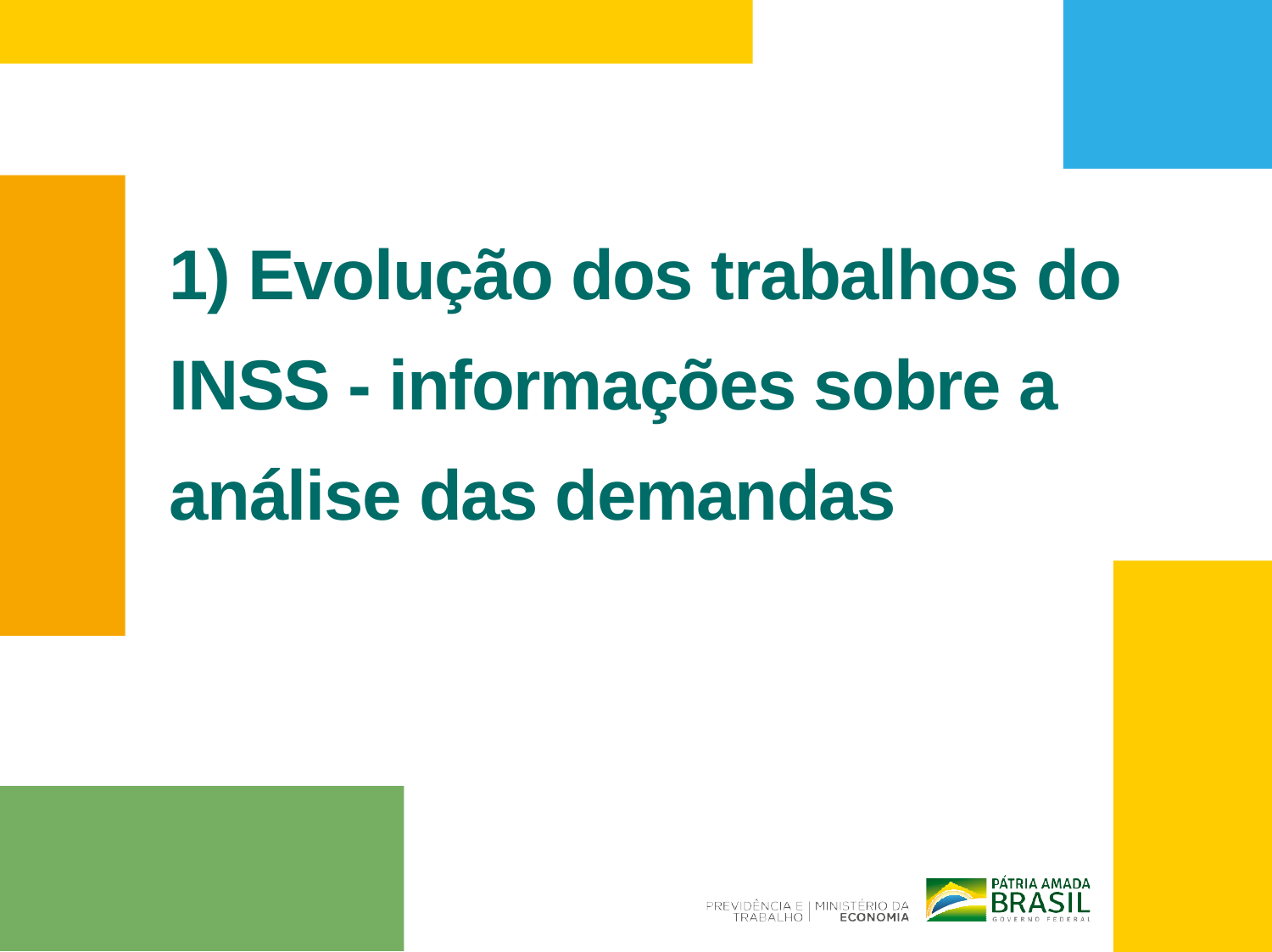

1) Evolução dos trabalhos do INSS - informações sobre a análise das demandas